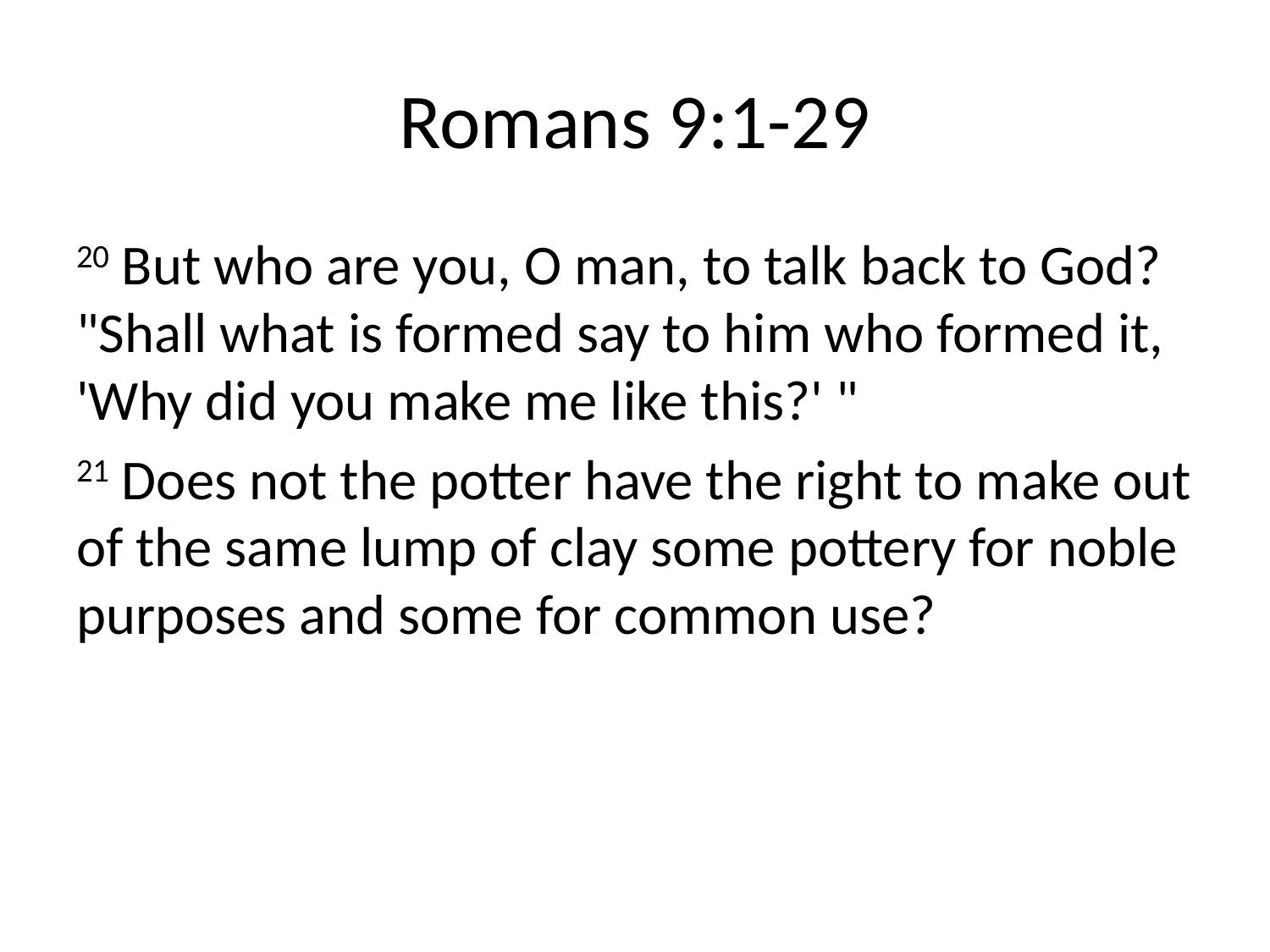

# Romans 9:1-29
20 But who are you, O man, to talk back to God? "Shall what is formed say to him who formed it, 'Why did you make me like this?' "
21 Does not the potter have the right to make out of the same lump of clay some pottery for noble purposes and some for common use?